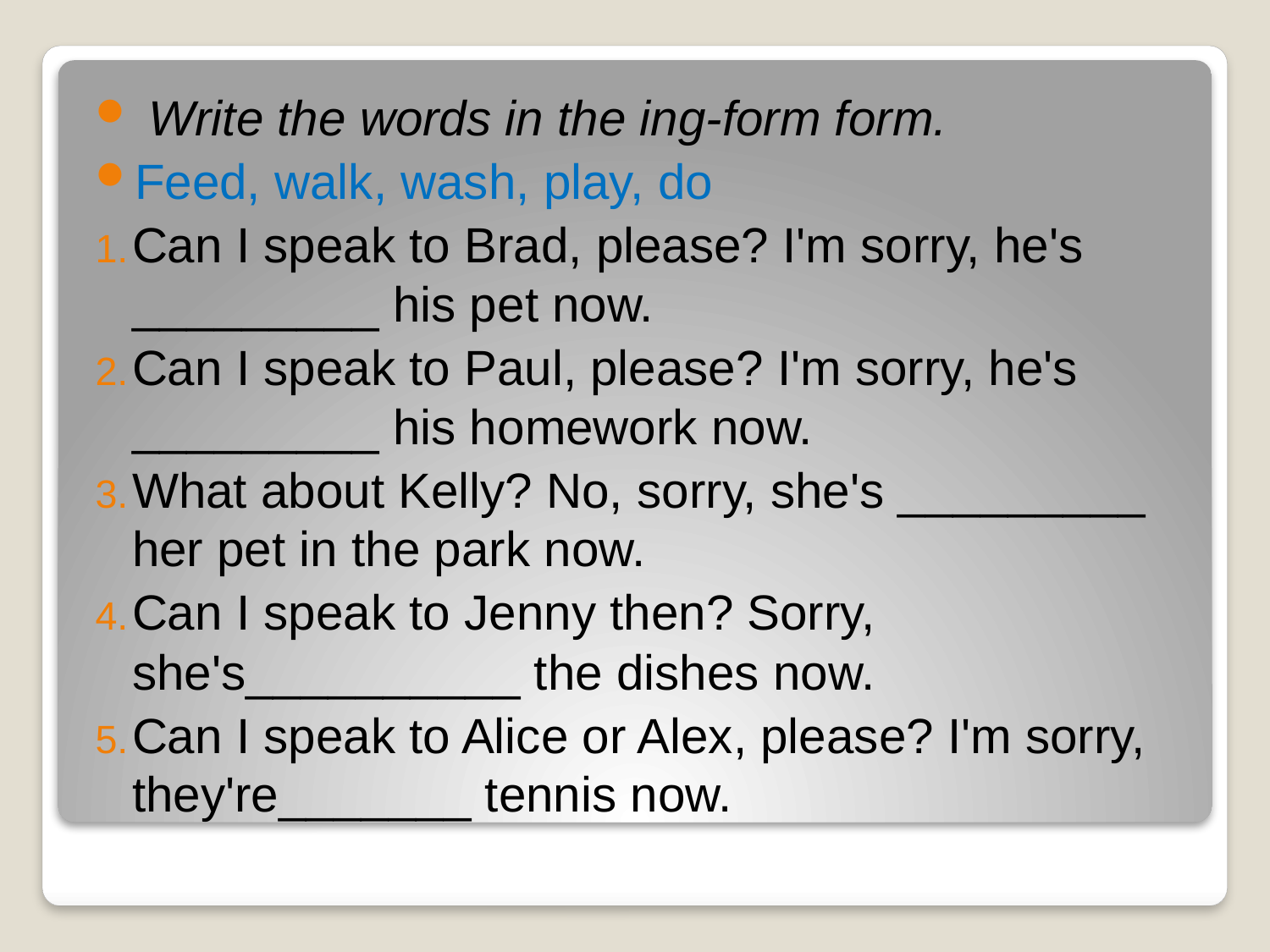

Write the words in the ing-form form.
Feed, walk, wash, play, do
Can I speak to Brad, please? I'm sorry, he's _________ his pet now.
Can I speak to Paul, please? I'm sorry, he's _________ his homework now.
What about Kelly? No, sorry, she's _________ her pet in the park now.
Can I speak to Jenny then? Sorry, she's__________ the dishes now.
Can I speak to Alice or Alex, please? I'm sorry, they're_______ tennis now.